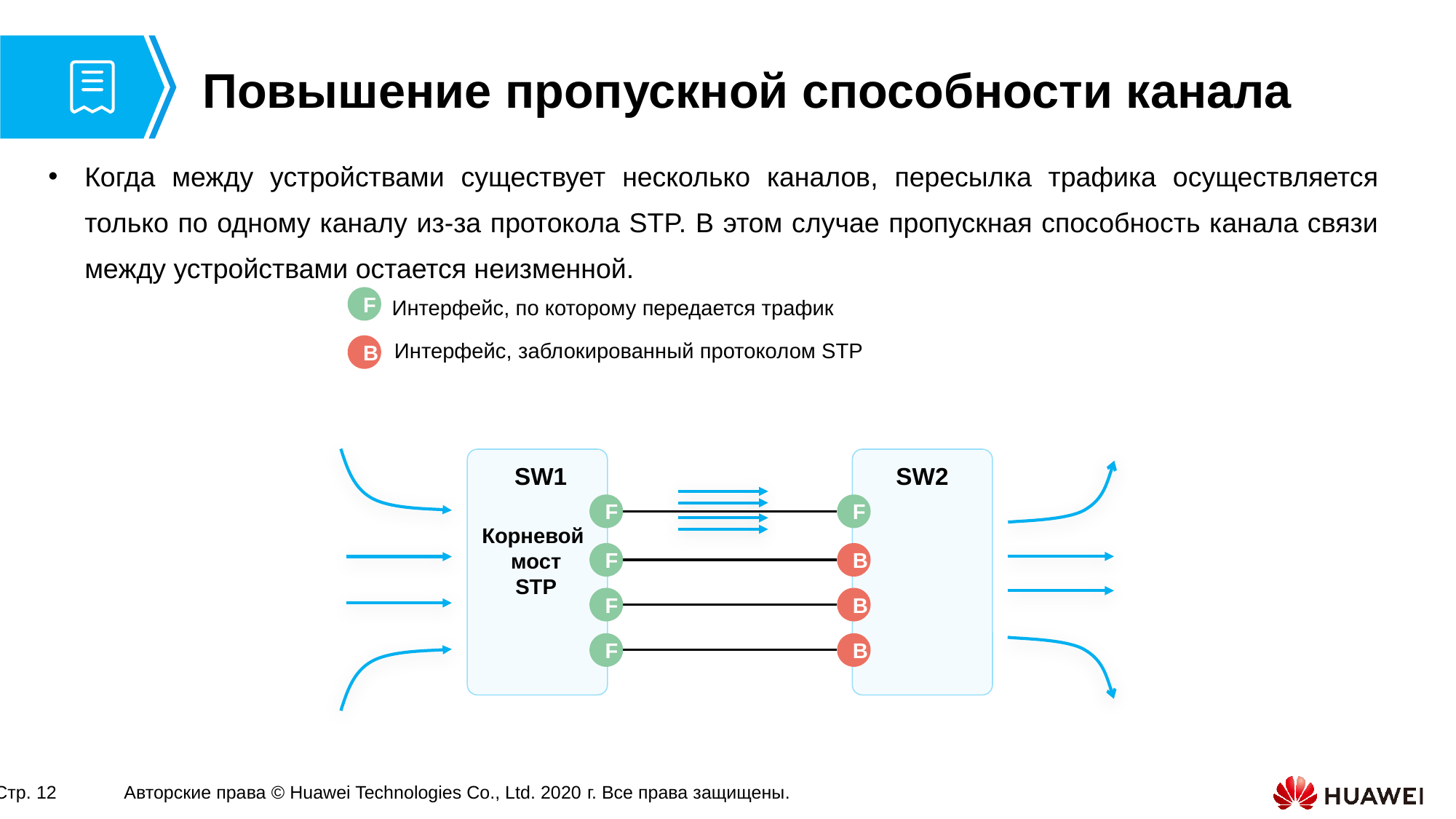

# Повышение пропускной способности канала
Когда между устройствами существует несколько каналов, пересылка трафика осуществляется только по одному каналу из-за протокола STP. В этом случае пропускная способность канала связи между устройствами остается неизменной.

F
Интерфейс, по которому передается трафик
Интерфейс, заблокированный протоколом STP
B

SW1
SW2

F
F
Корневой
мост
STP
F
B
F
B
F
B